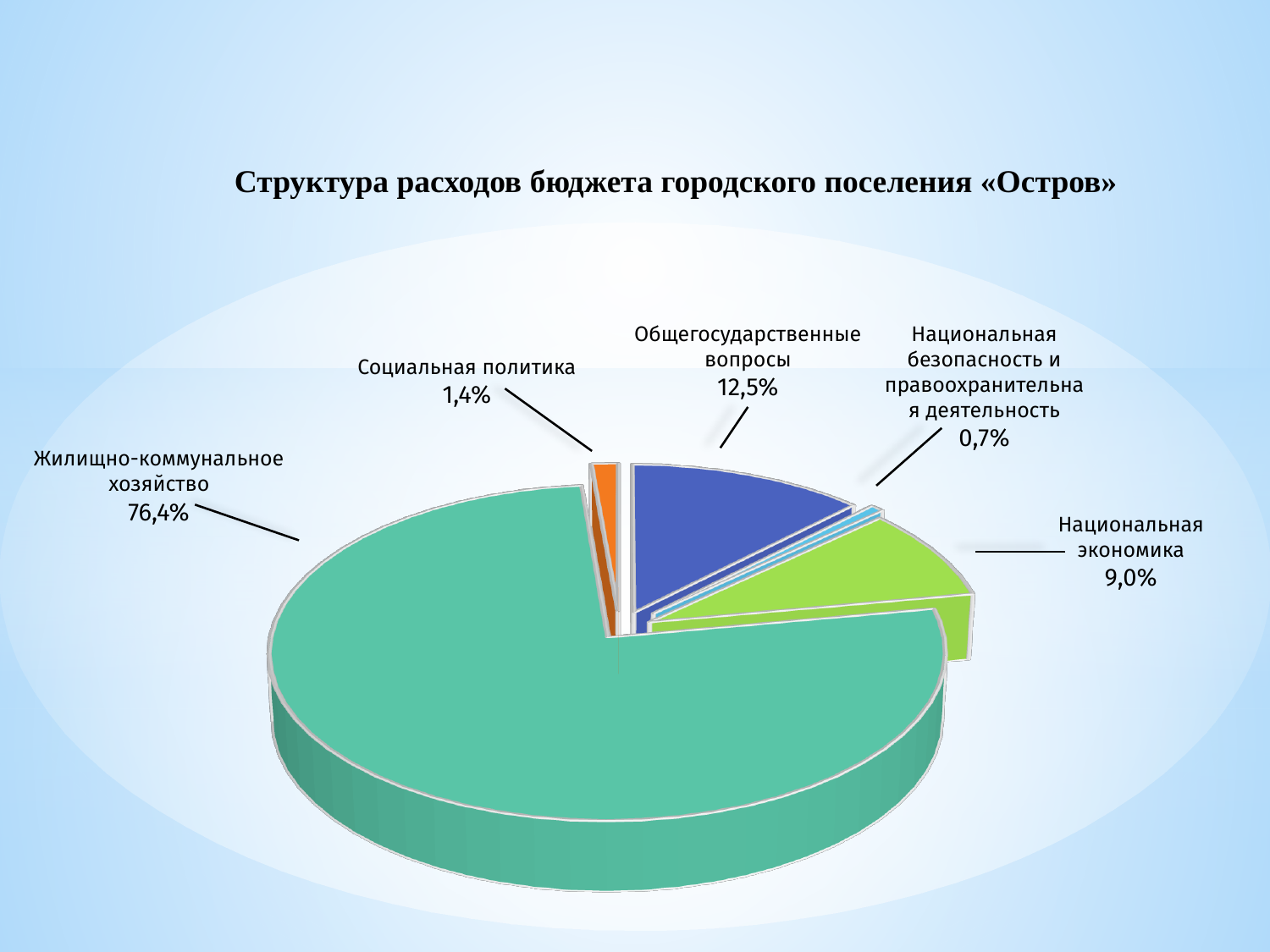

Структура расходов бюджета городского поселения «Остров»
Общегосударственные вопросы
12,5%
Национальная безопасность и правоохранительная деятельность
0,7%
Социальная политика
1,4%

[unsupported chart]

Жилищно-коммунальное хозяйство
76,4%
Национальная экономика
9,0%